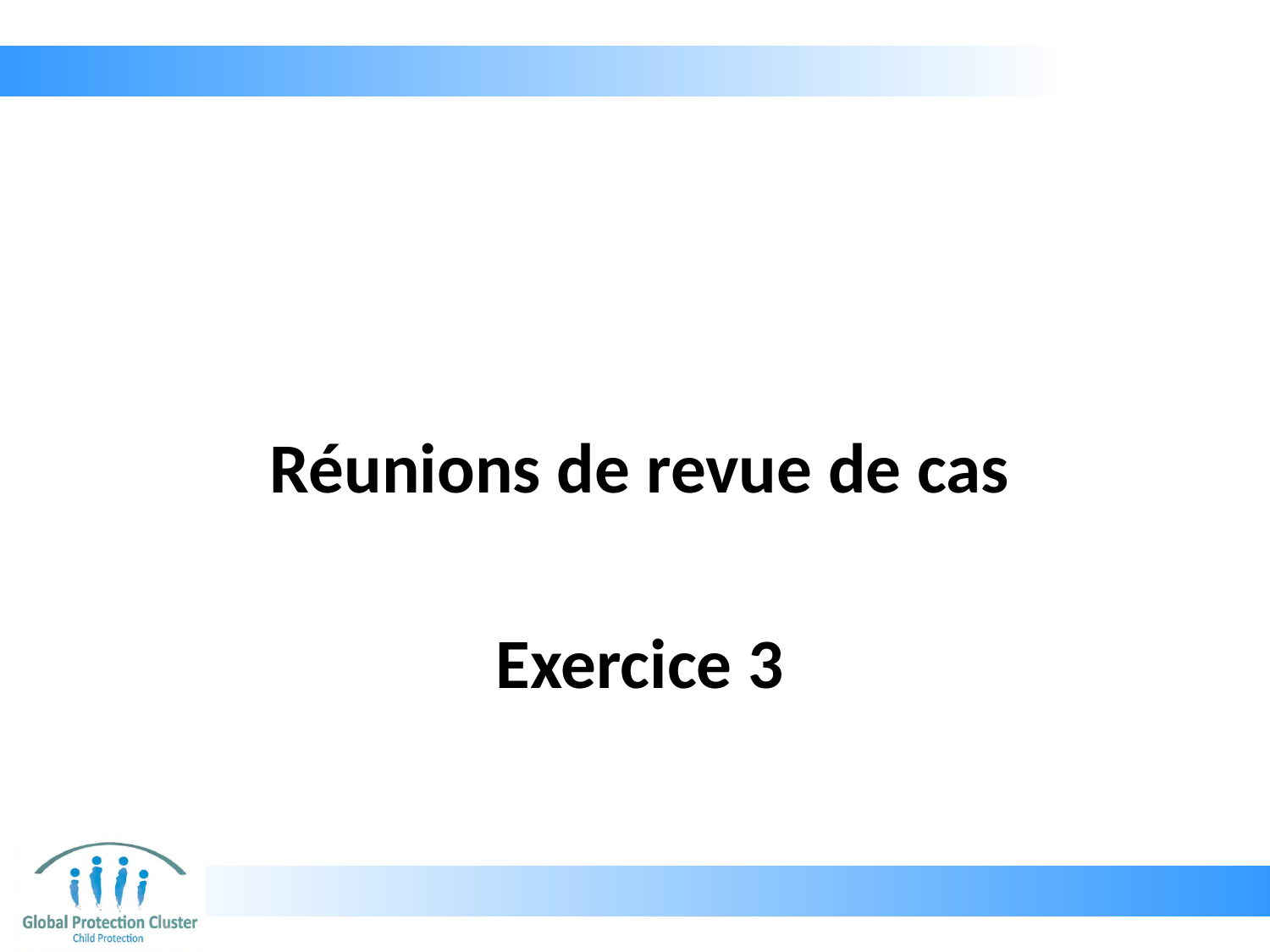

Réunions de revue de cas

# Exercice 3